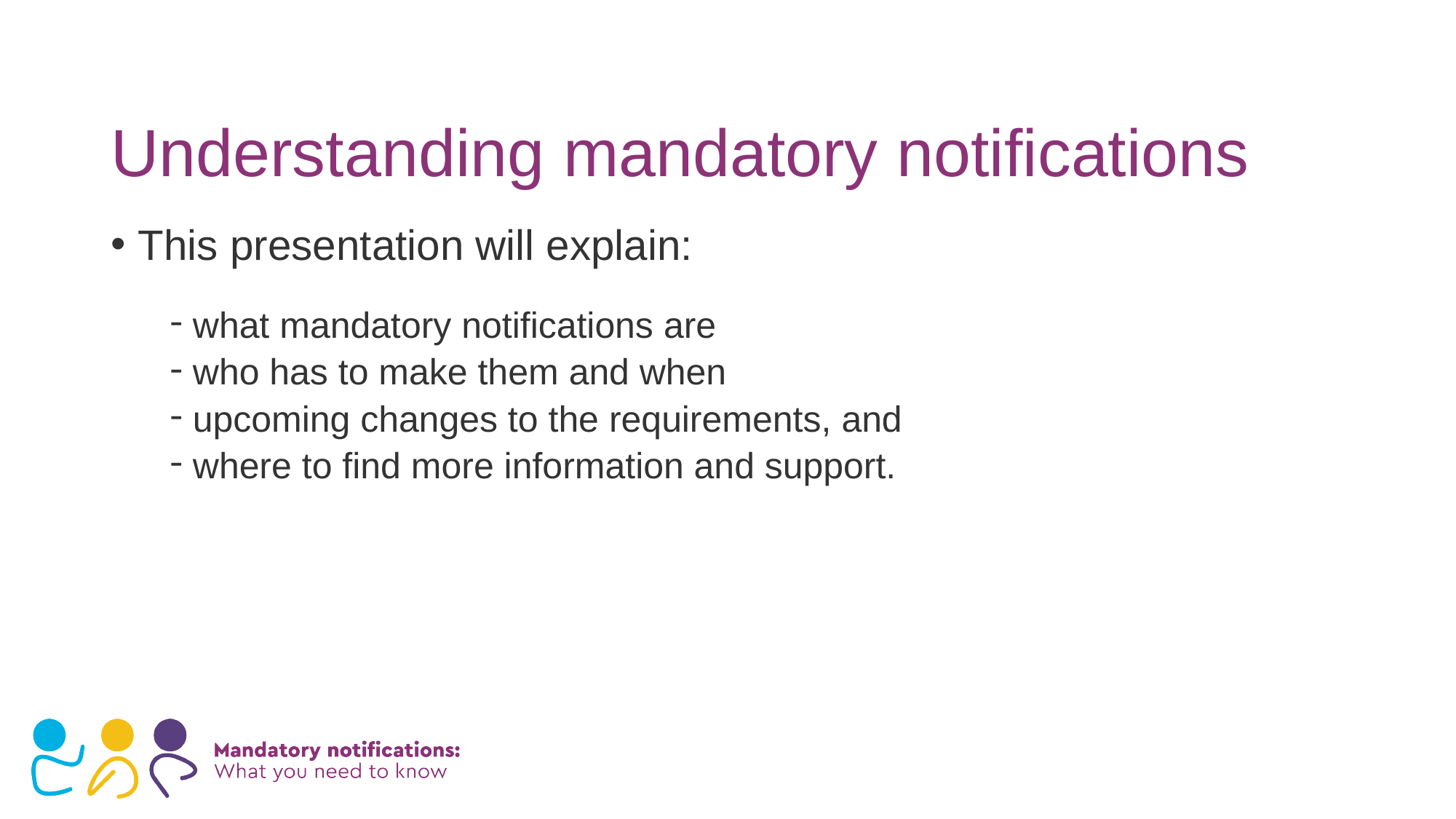

# Understanding mandatory notifications
This presentation will explain:

what mandatory notifications are
who has to make them and when
upcoming changes to the requirements, and
where to find more information and support.